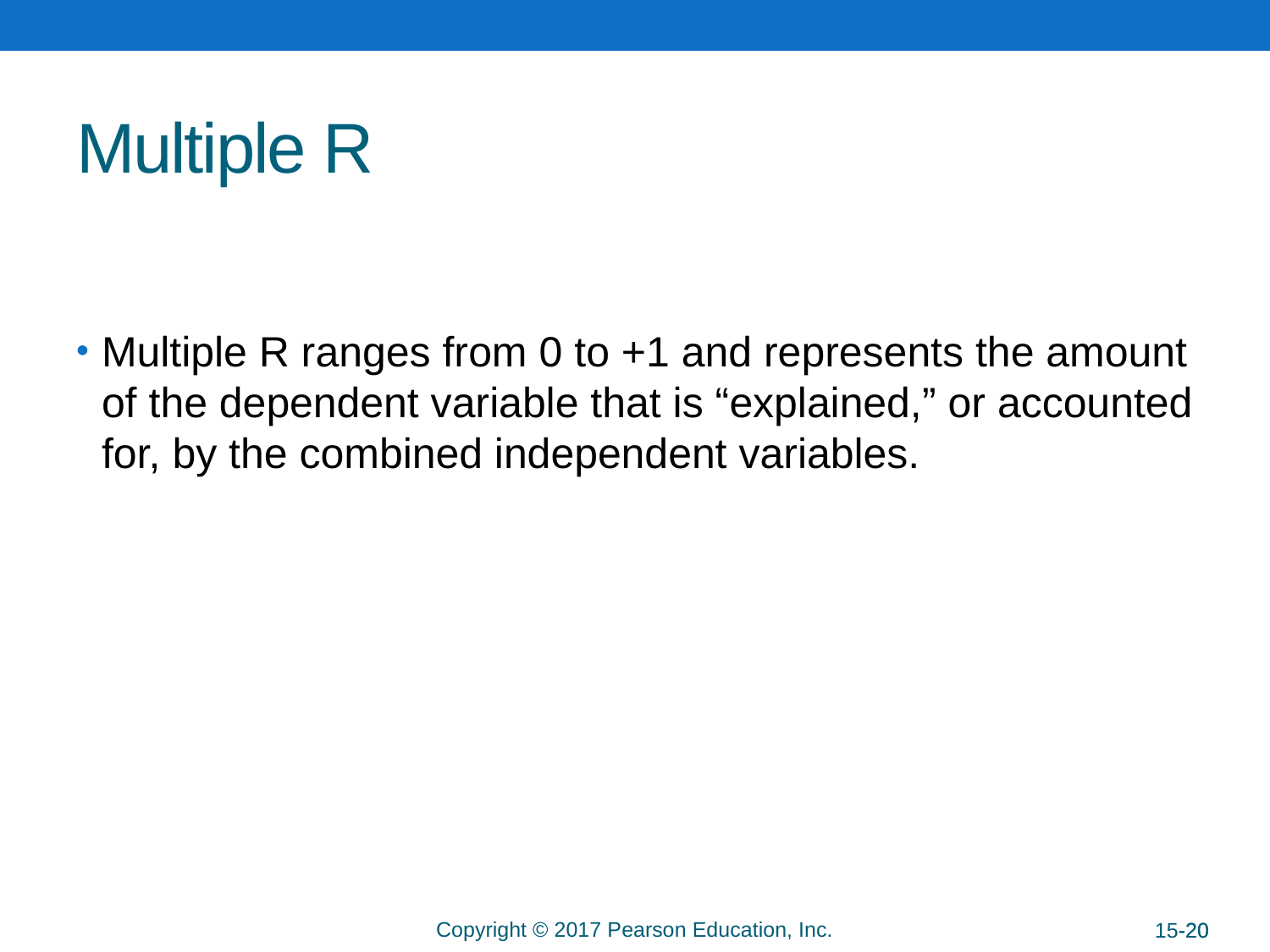

# Multiple R
Multiple R ranges from 0 to +1 and represents the amount of the dependent variable that is “explained,” or accounted for, by the combined independent variables.